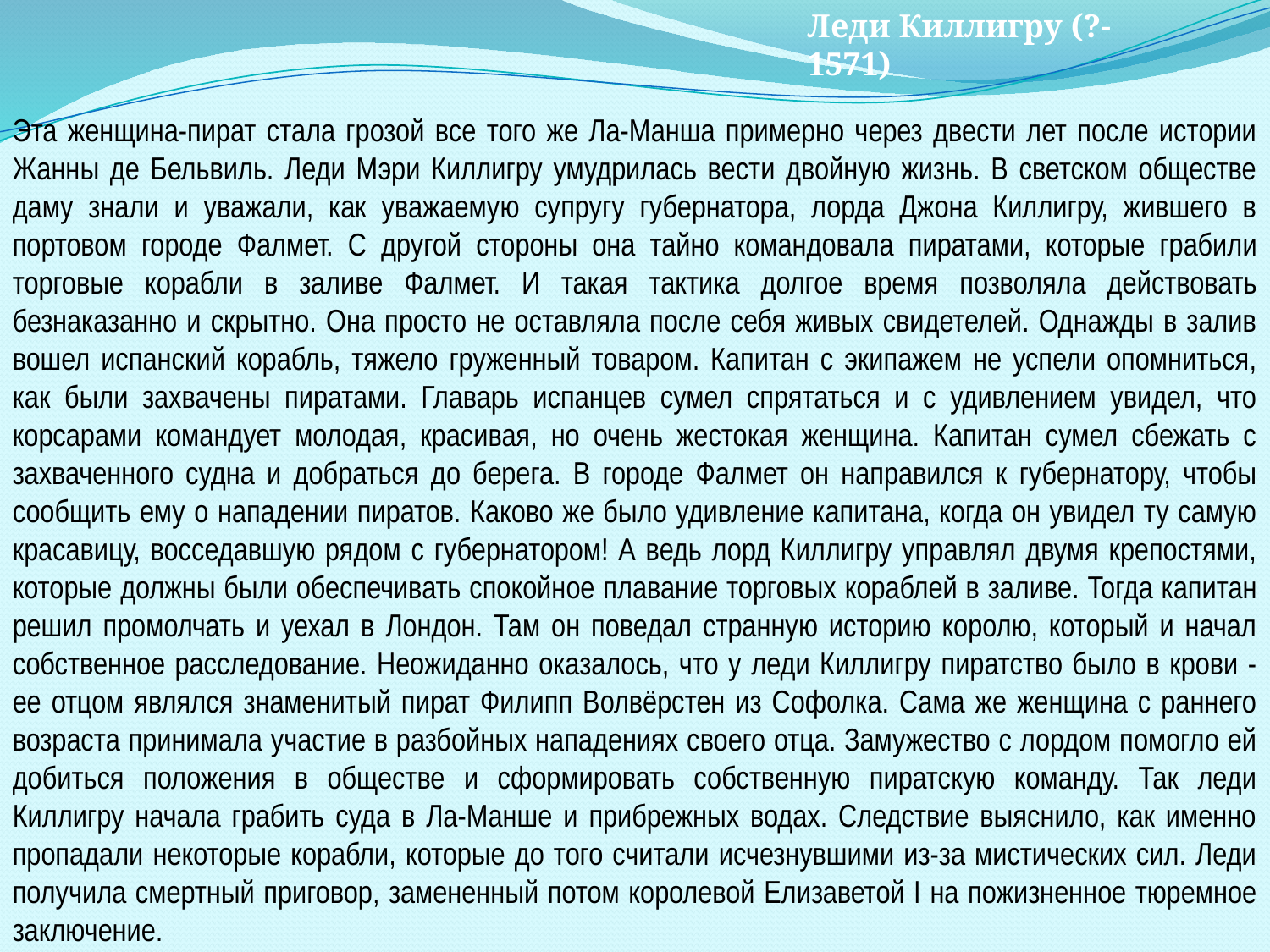

Леди Киллигру (?-1571)

Эта женщина-пират стала грозой все того же Ла-Манша примерно через двести лет после истории Жанны де Бельвиль. Леди Мэри Киллигру умудрилась вести двойную жизнь. В светском обществе даму знали и уважали, как уважаемую супругу губернатора, лорда Джона Киллигру, жившего в портовом городе Фалмет. С другой стороны она тайно командовала пиратами, которые грабили торговые корабли в заливе Фалмет. И такая тактика долгое время позволяла действовать безнаказанно и скрытно. Она просто не оставляла после себя живых свидетелей. Однажды в залив вошел испанский корабль, тяжело груженный товаром. Капитан с экипажем не успели опомниться, как были захвачены пиратами. Главарь испанцев сумел спрятаться и с удивлением увидел, что корсарами командует молодая, красивая, но очень жестокая женщина. Капитан сумел сбежать с захваченного судна и добраться до берега. В городе Фалмет он направился к губернатору, чтобы сообщить ему о нападении пиратов. Каково же было удивление капитана, когда он увидел ту самую красавицу, восседавшую рядом с губернатором! А ведь лорд Киллигру управлял двумя крепостями, которые должны были обеспечивать спокойное плавание торговых кораблей в заливе. Тогда капитан решил промолчать и уехал в Лондон. Там он поведал странную историю королю, который и начал собственное расследование. Неожиданно оказалось, что у леди Киллигру пиратство было в крови - ее отцом являлся знаменитый пират Филипп Волвёрстен из Софолка. Сама же женщина с раннего возраста принимала участие в разбойных нападениях своего отца. Замужество с лордом помогло ей добиться положения в обществе и сформировать собственную пиратскую команду. Так леди Киллигру начала грабить суда в Ла-Манше и прибрежных водах. Следствие выяснило, как именно пропадали некоторые корабли, которые до того считали исчезнувшими из-за мистических сил. Леди получила смертный приговор, замененный потом королевой Елизаветой I на пожизненное тюремное заключение.